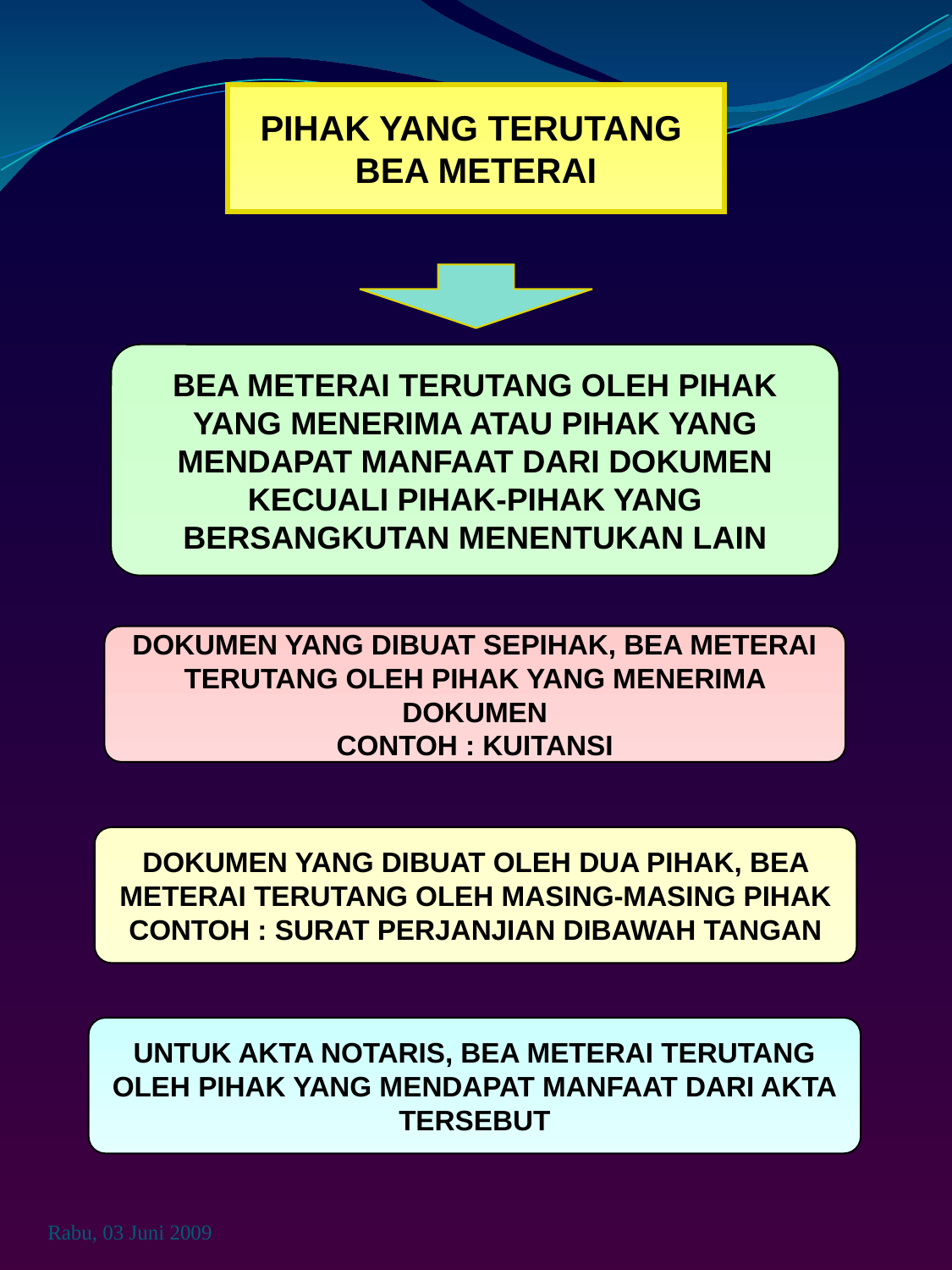

PIHAK YANG TERUTANG
BEA METERAI

BEA METERAI TERUTANG OLEH PIHAK YANG MENERIMA ATAU PIHAK YANG MENDAPAT MANFAAT DARI DOKUMEN KECUALI PIHAK-PIHAK YANG BERSANGKUTAN MENENTUKAN LAIN
DOKUMEN YANG DIBUAT SEPIHAK, BEA METERAI TERUTANG OLEH PIHAK YANG MENERIMA DOKUMEN
CONTOH : KUITANSI
DOKUMEN YANG DIBUAT OLEH DUA PIHAK, BEA METERAI TERUTANG OLEH MASING-MASING PIHAK
CONTOH : SURAT PERJANJIAN DIBAWAH TANGAN
UNTUK AKTA NOTARIS, BEA METERAI TERUTANG OLEH PIHAK YANG MENDAPAT MANFAAT DARI AKTA TERSEBUT
Rabu, 03 Juni 2009